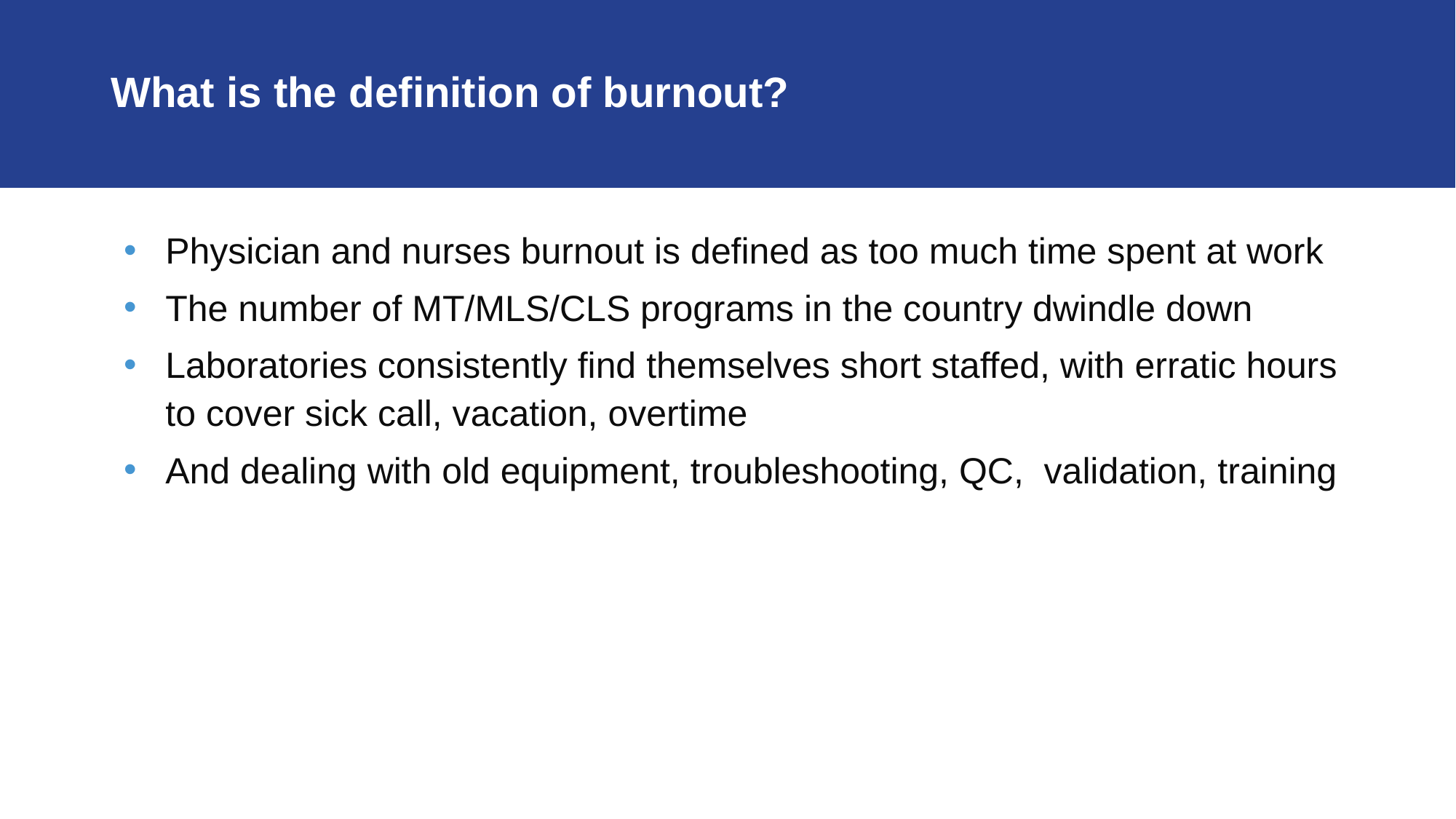

# What is the definition of burnout?
Physician and nurses burnout is defined as too much time spent at work
The number of MT/MLS/CLS programs in the country dwindle down
Laboratories consistently find themselves short staffed, with erratic hours to cover sick call, vacation, overtime
And dealing with old equipment, troubleshooting, QC,  validation, training